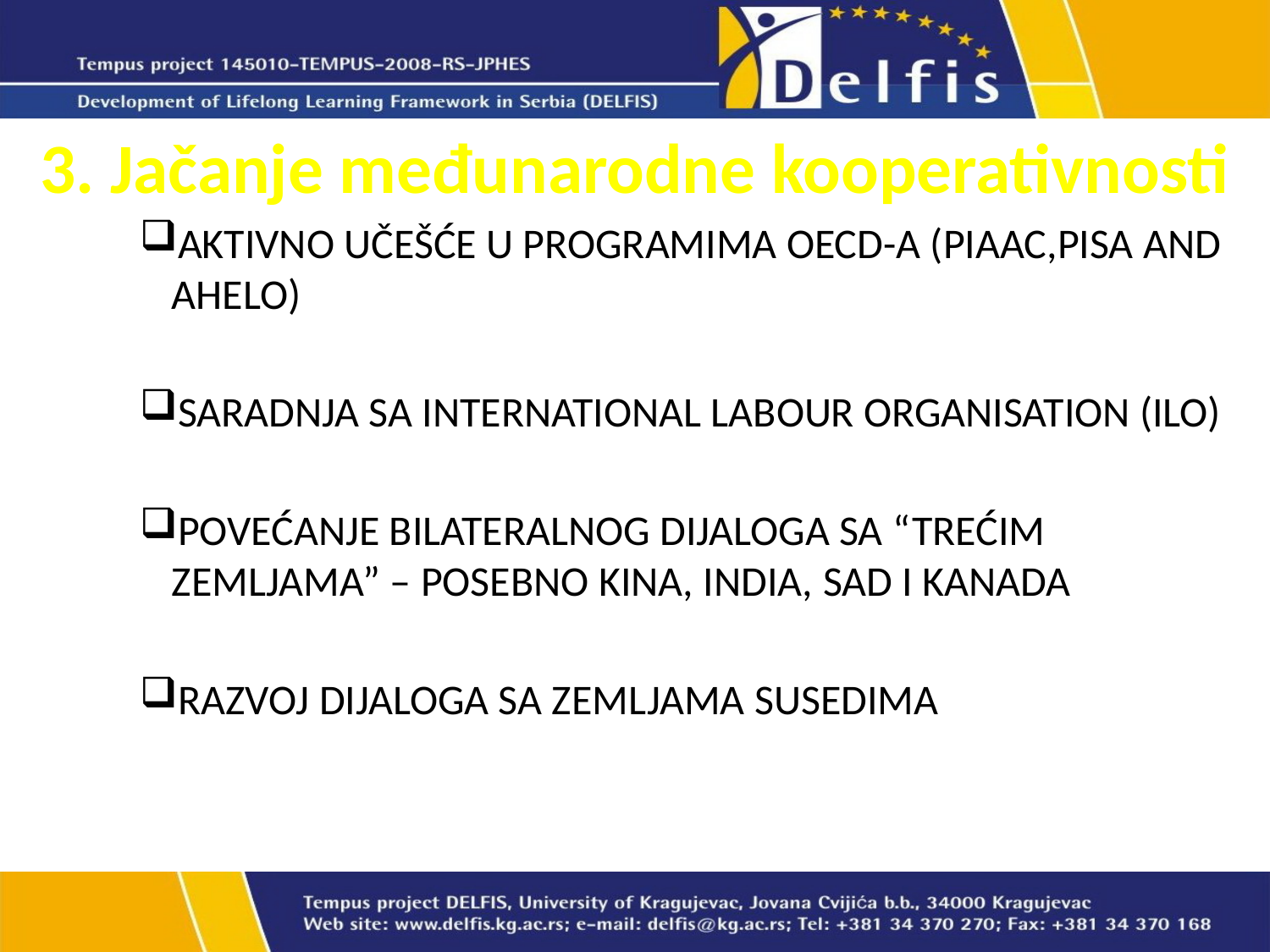

#
3. Jačanje međunarodne kooperativnosti
AKTIVNO UČEŠĆE U PROGRAMIMA OECD-A (PIAAC,PISA AND AHELO)

SARADNJA SA INTERNATIONAL LABOUR ORGANISATION (ILO)

POVEĆANJE BILATERALNOG DIJALOGA SA “TREĆIM ZEMLJAMA” – POSEBNO KINA, INDIA, SAD I KANADA

RAZVOJ DIJALOGA SA ZEMLJAMA SUSEDIMA